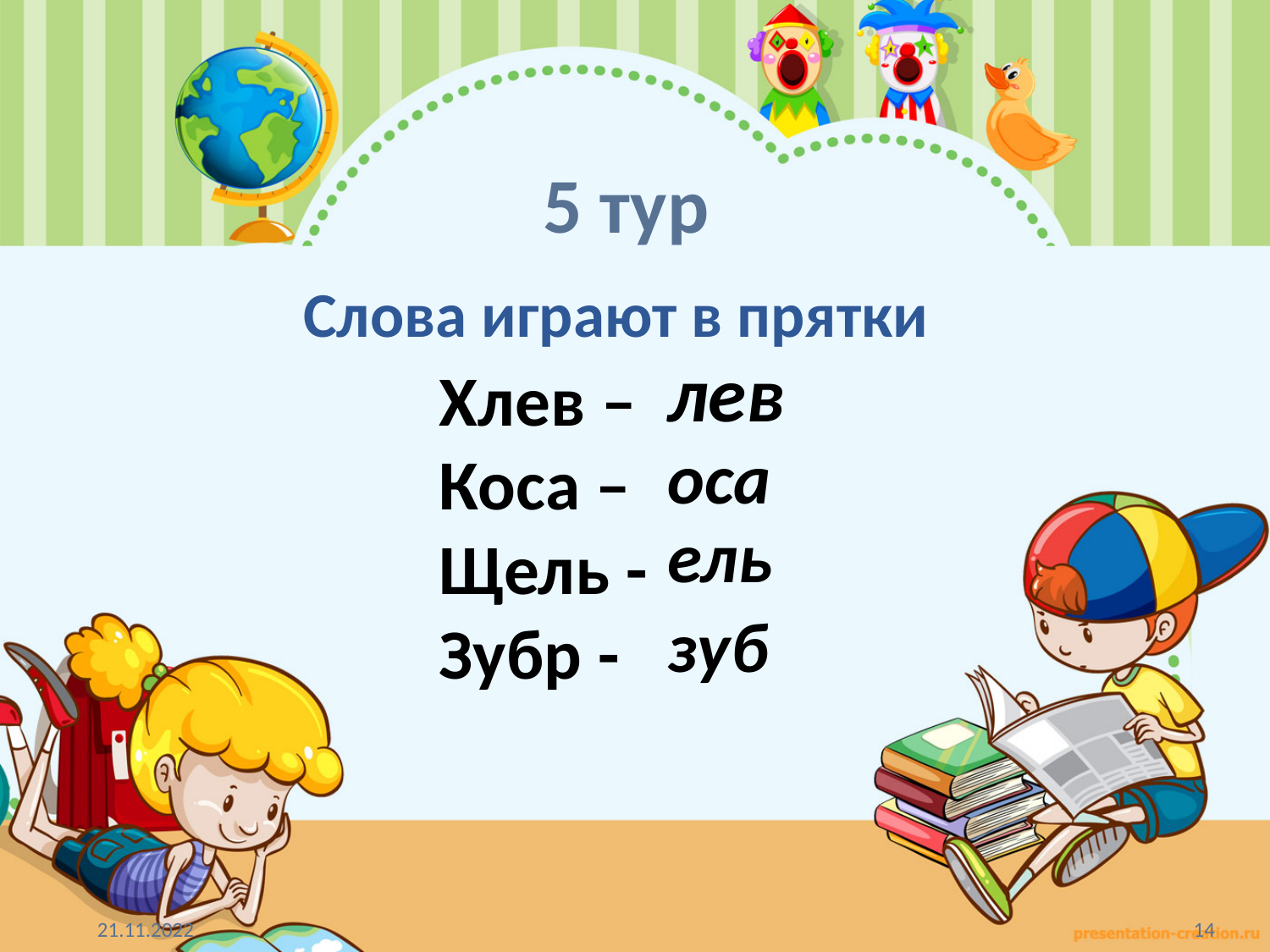

5 тур

Слова играют в прятки
лев
Хлев –
Коса –
Щель -
Зубр -
оса
ель
зуб